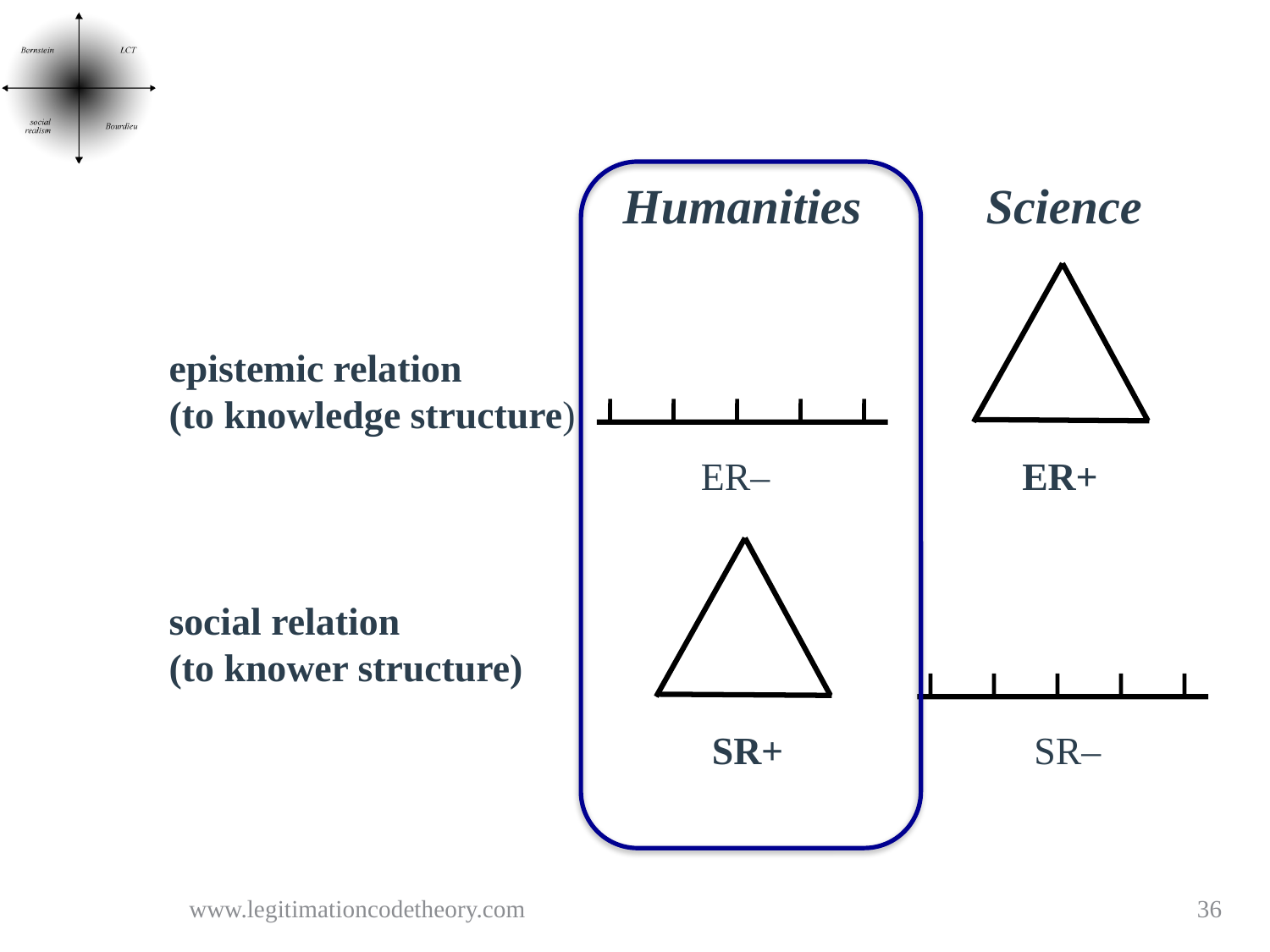

Humanities
Science

epistemic relation
(to knowledge structure)

ER–
ER+

social relation
(to knower structure)

SR+
SR–
www.legitimationcodetheory.com
36